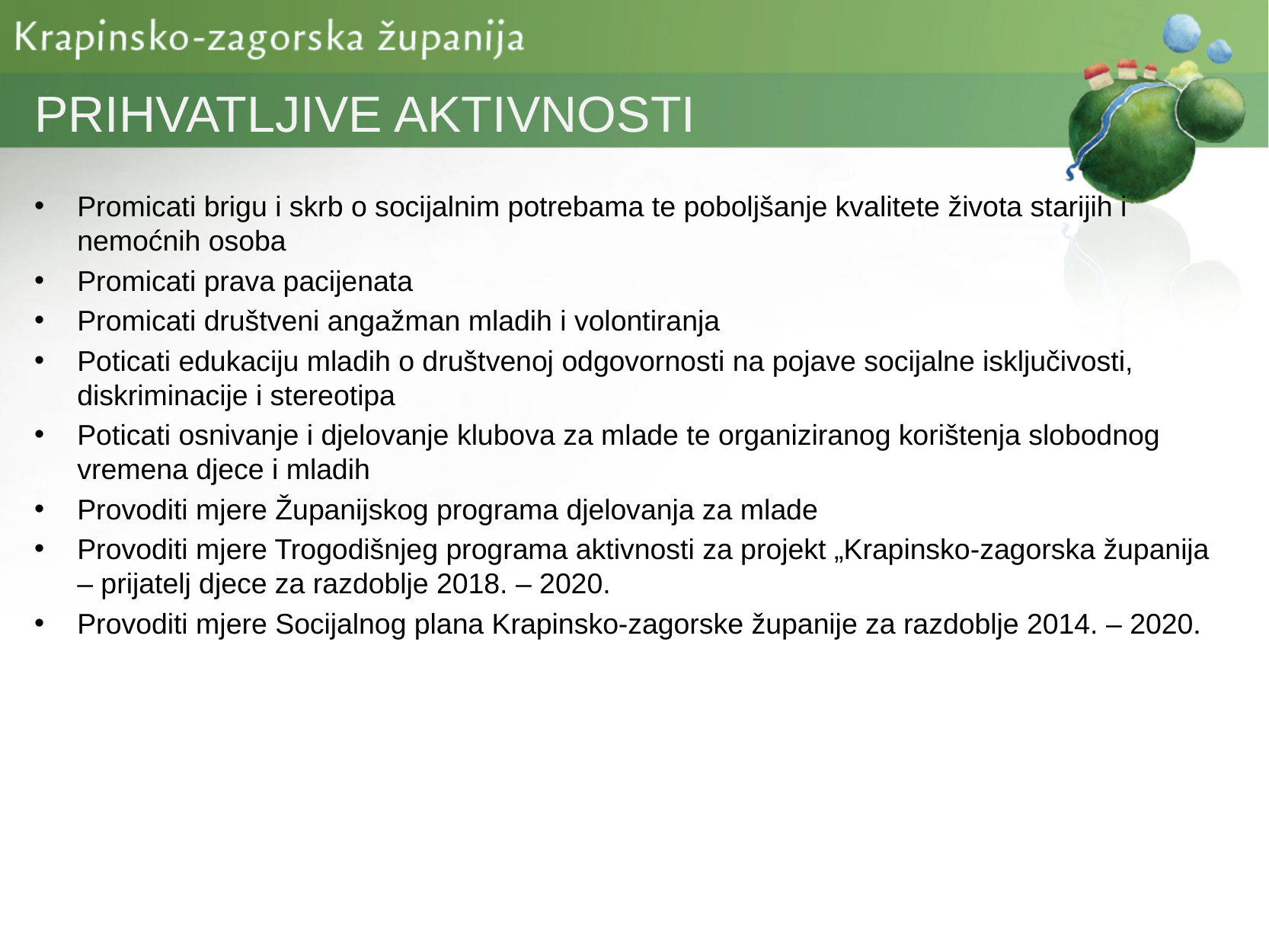

PRIHVATLJIVE AKTIVNOSTI

Promicati brigu i skrb o socijalnim potrebama te poboljšanje kvalitete života starijih i nemoćnih osoba
Promicati prava pacijenata
Promicati društveni angažman mladih i volontiranja
Poticati edukaciju mladih o društvenoj odgovornosti na pojave socijalne isključivosti, diskriminacije i stereotipa
Poticati osnivanje i djelovanje klubova za mlade te organiziranog korištenja slobodnog vremena djece i mladih
Provoditi mjere Županijskog programa djelovanja za mlade
Provoditi mjere Trogodišnjeg programa aktivnosti za projekt „Krapinsko-zagorska županija – prijatelj djece za razdoblje 2018. – 2020.
Provoditi mjere Socijalnog plana Krapinsko-zagorske županije za razdoblje 2014. – 2020.